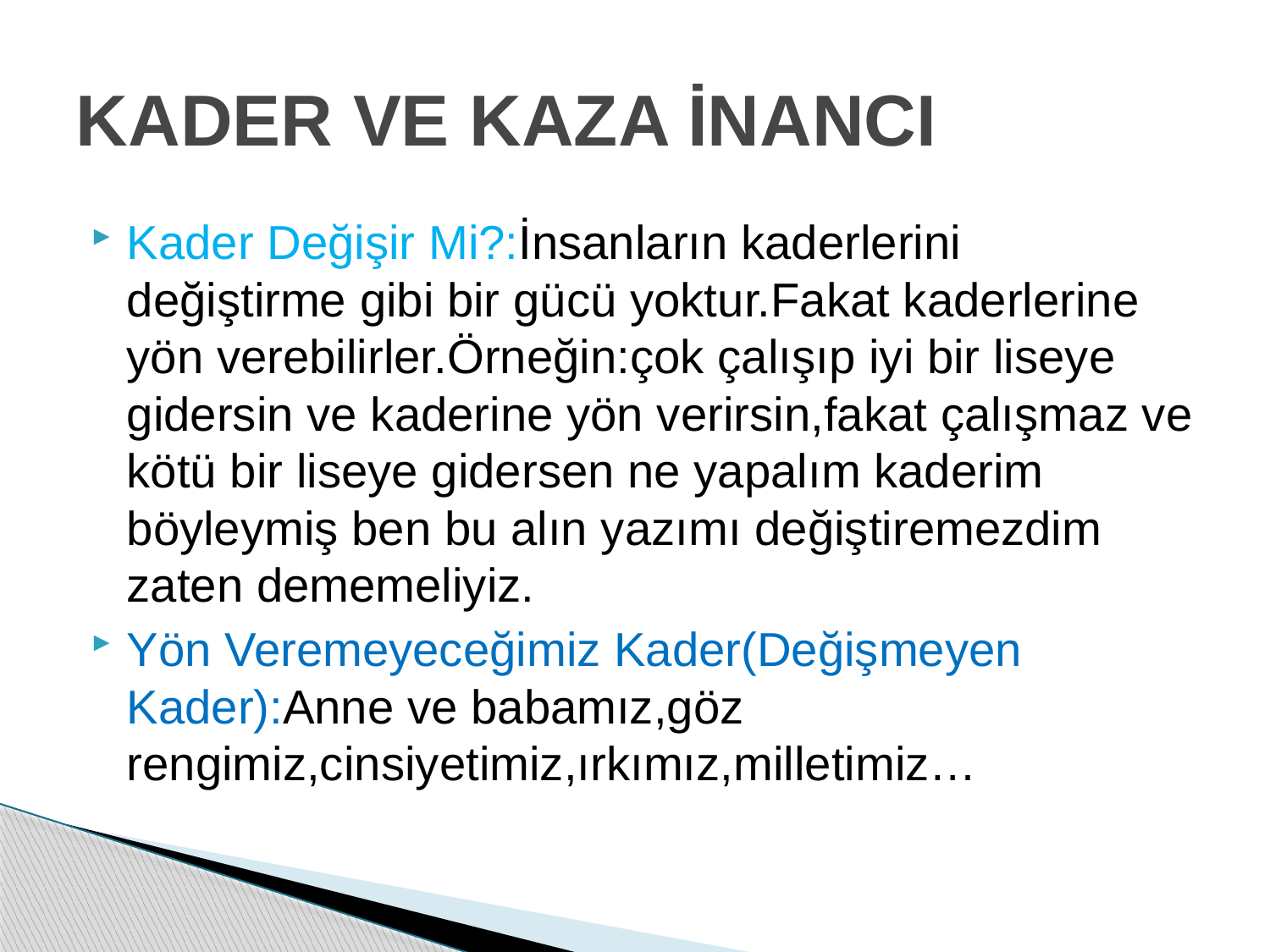

# KADER VE KAZA İNANCI
Kader Değişir Mi?:İnsanların kaderlerini değiştirme gibi bir gücü yoktur.Fakat kaderlerine yön verebilirler.Örneğin:çok çalışıp iyi bir liseye gidersin ve kaderine yön verirsin,fakat çalışmaz ve kötü bir liseye gidersen ne yapalım kaderim böyleymiş ben bu alın yazımı değiştiremezdim zaten dememeliyiz.
Yön Veremeyeceğimiz Kader(Değişmeyen Kader):Anne ve babamız,göz rengimiz,cinsiyetimiz,ırkımız,milletimiz…